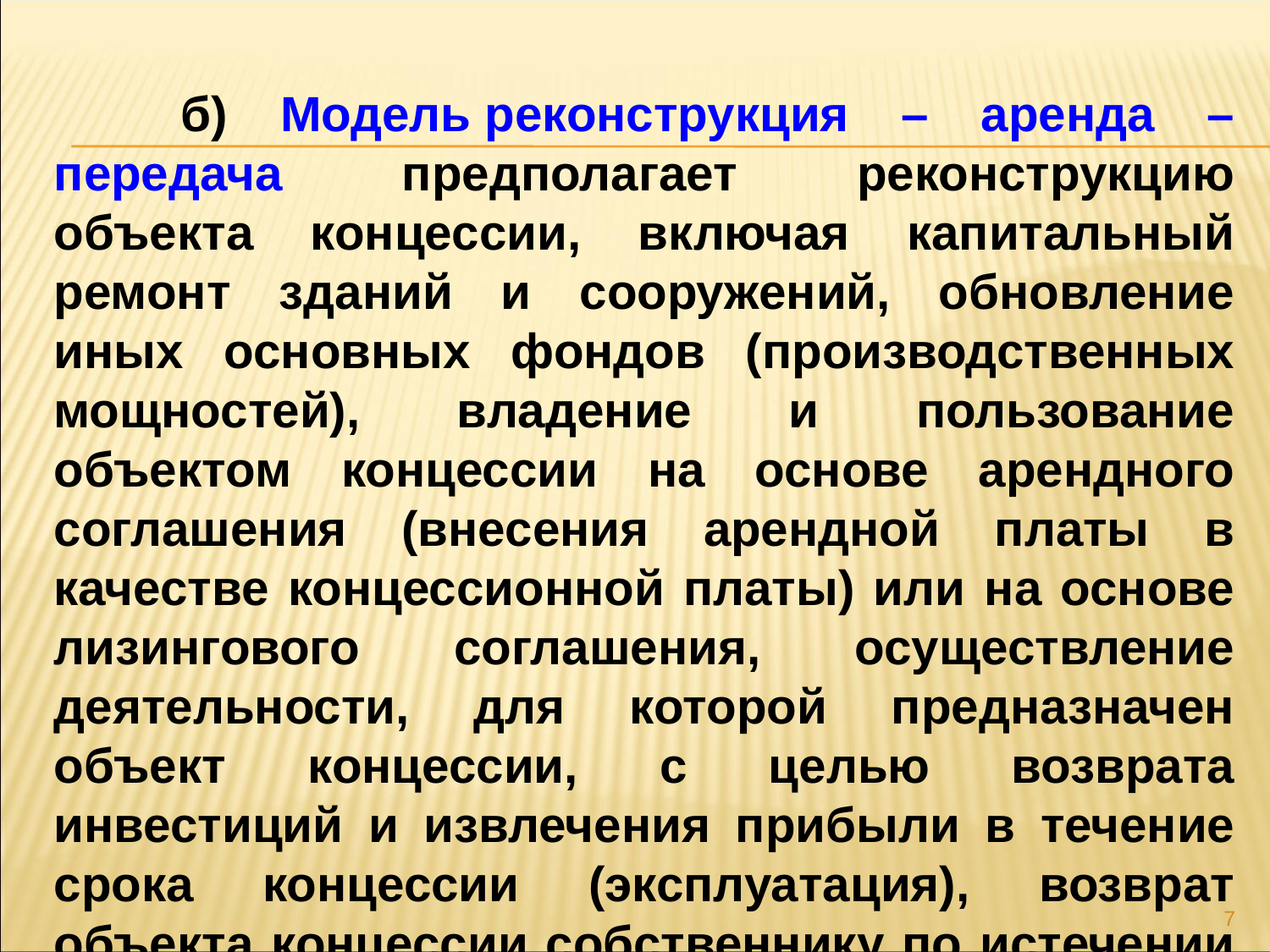

б) Модель реконструкция – аренда – передача предполагает реконструкцию объекта концессии, включая капитальный ремонт зданий и сооружений, обновление иных основных фондов (производственных мощностей), владение и пользование объектом концессии на основе арендного соглашения (внесения арендной платы в качестве концессионной платы) или на основе лизингового соглашения, осуществление деятельности, для которой предназначен объект концессии, с целью возврата инвестиций и извлечения прибыли в течение срока концессии (эксплуатация), возврат объекта концессии собственнику по истечении срока концессии.
7